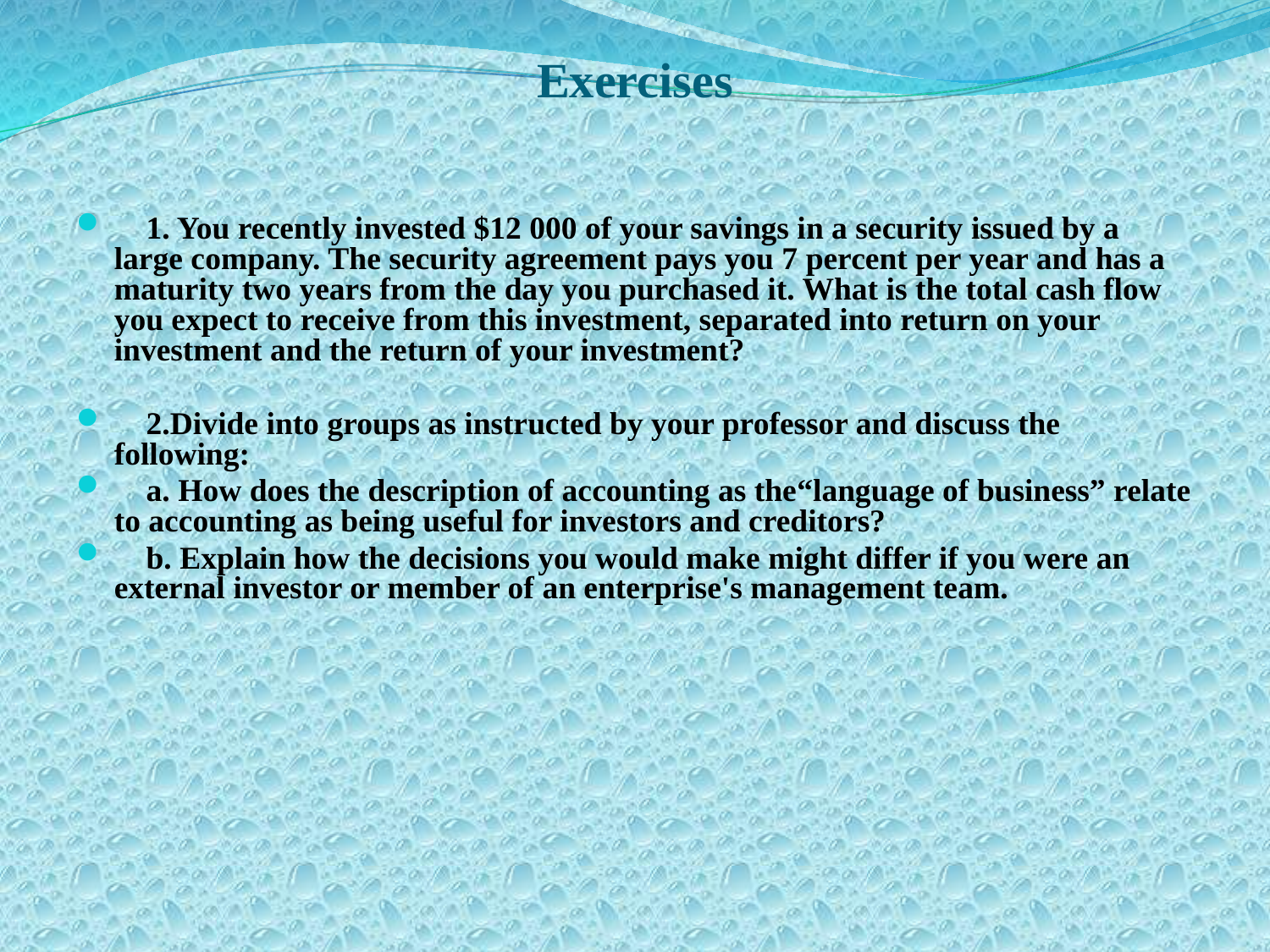

# Exercises
    1. You recently invested $12 000 of your savings in a security issued by a large company. The security agreement pays you 7 percent per year and has a maturity two years from the day you purchased it. What is the total cash flow you expect to receive from this investment, separated into return on your investment and the return of your investment?

    2.Divide into groups as instructed by your professor and discuss the following:
    a. How does the description of accounting as the“language of business” relate to accounting as being useful for investors and creditors?
    b. Explain how the decisions you would make might differ if you were an external investor or member of an enterprise's management team.